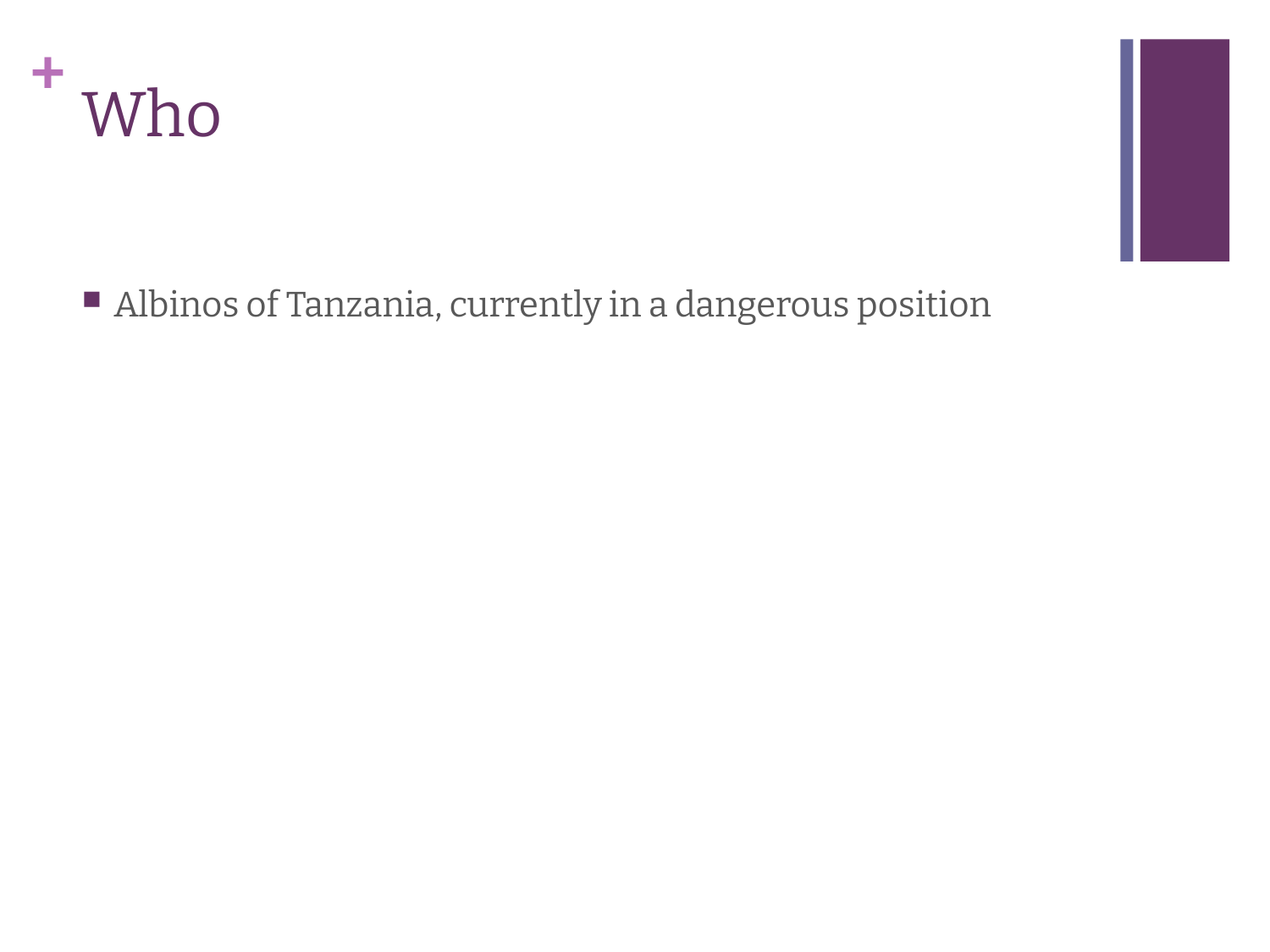

# Who
Albinos of Tanzania, currently in a dangerous position